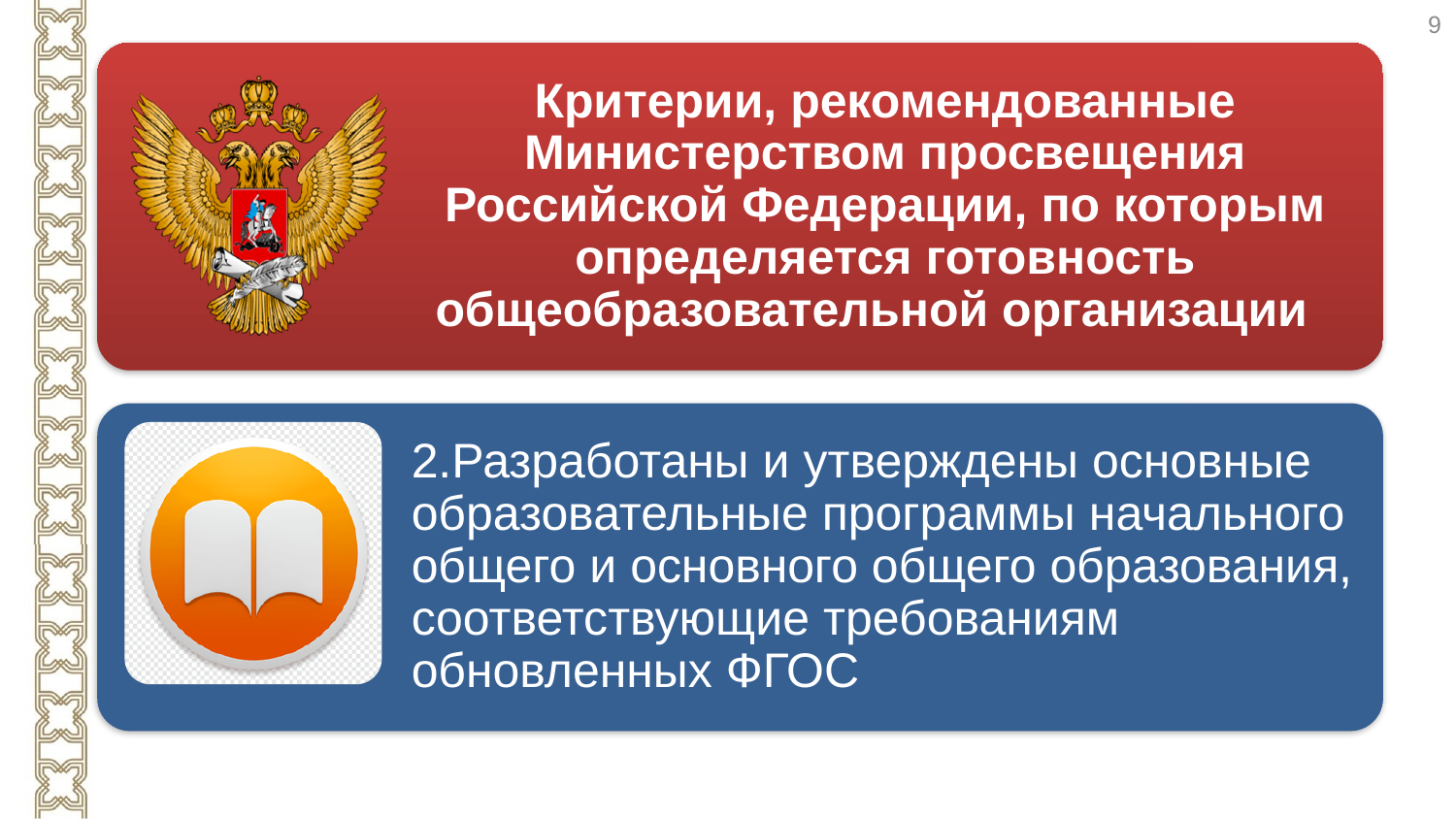

9
Критерии, рекомендованные Министерством просвещения Российской Федерации, по которым определяется готовность общеобразовательной организации
2.Разработаны и утверждены основные образовательные программы начального общего и основного общего образования, соответствующие требованиям обновленных ФГОС